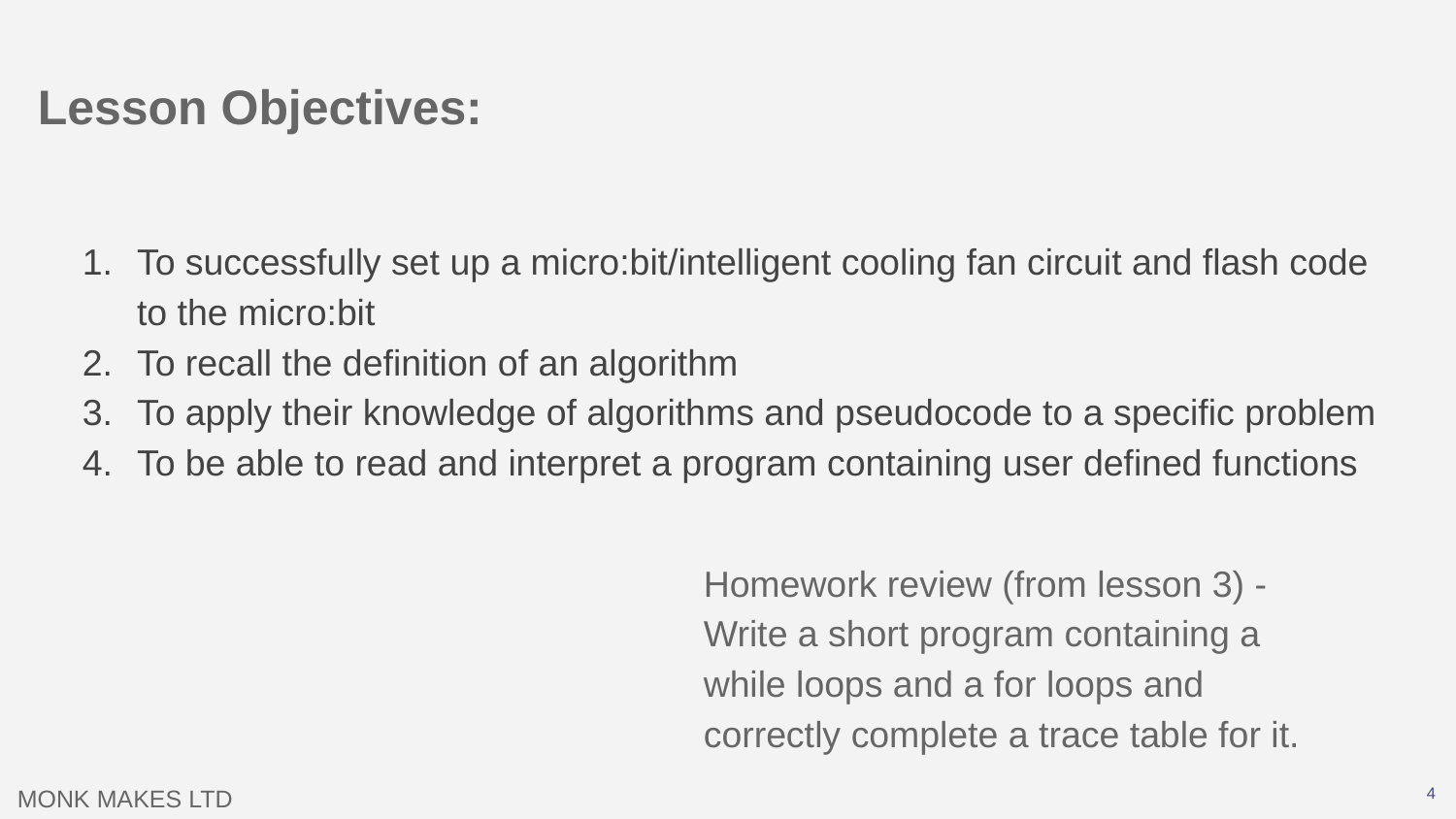

# Lesson Objectives:
To successfully set up a micro:bit/intelligent cooling fan circuit and flash code to the micro:bit
To recall the definition of an algorithm
To apply their knowledge of algorithms and pseudocode to a specific problem
To be able to read and interpret a program containing user defined functions

Homework review (from lesson 3) - Write a short program containing a while loops and a for loops and correctly complete a trace table for it.
4